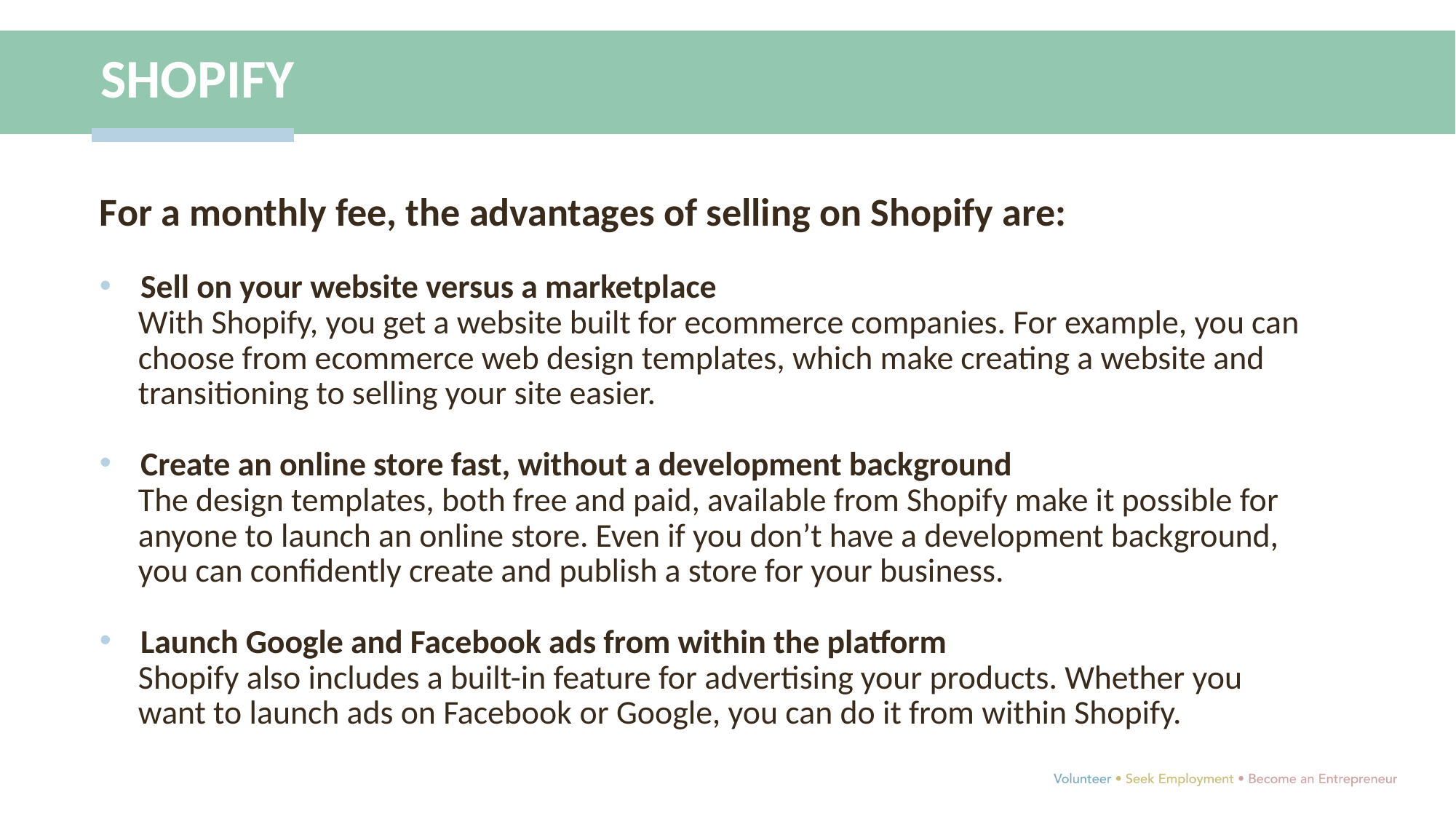

SHOPIFY
For a monthly fee, the advantages of selling on Shopify are:

Sell on your website versus a marketplace
With Shopify, you get a website built for ecommerce companies. For example, you can choose from ecommerce web design templates, which make creating a website and transitioning to selling your site easier.

Create an online store fast, without a development background
The design templates, both free and paid, available from Shopify make it possible for anyone to launch an online store. Even if you don’t have a development background, you can confidently create and publish a store for your business.

Launch Google and Facebook ads from within the platform
Shopify also includes a built-in feature for advertising your products. Whether you want to launch ads on Facebook or Google, you can do it from within Shopify.